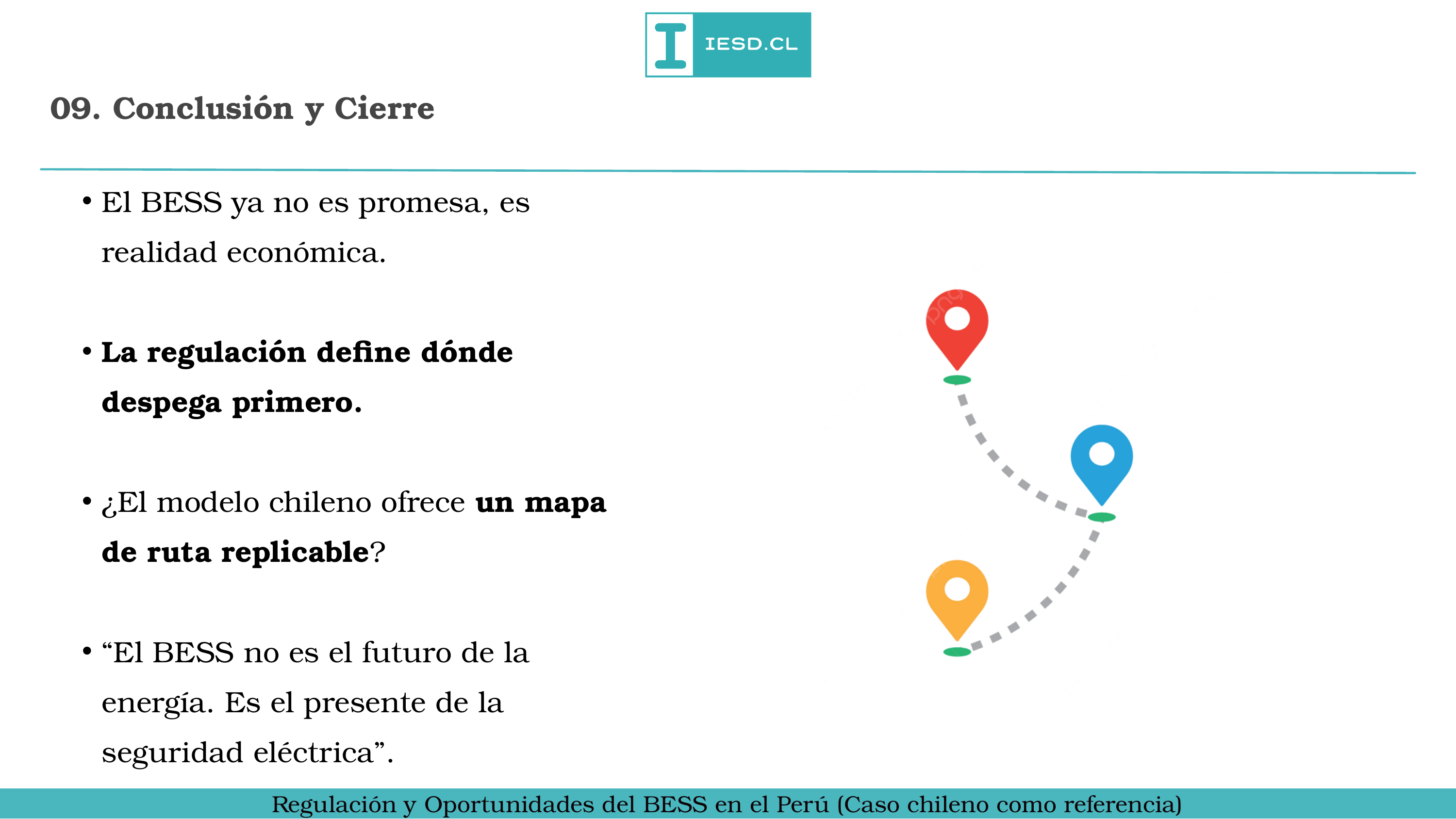

09. Conclusión y Cierre
El BESS ya no es promesa, es realidad económica.

La regulación define dónde despega primero.

¿El modelo chileno ofrece un mapa de ruta replicable?

“El BESS no es el futuro de la energía. Es el presente de la seguridad eléctrica”.

Regulación y Oportunidades del BESS en el Perú (Caso chileno como referencia)